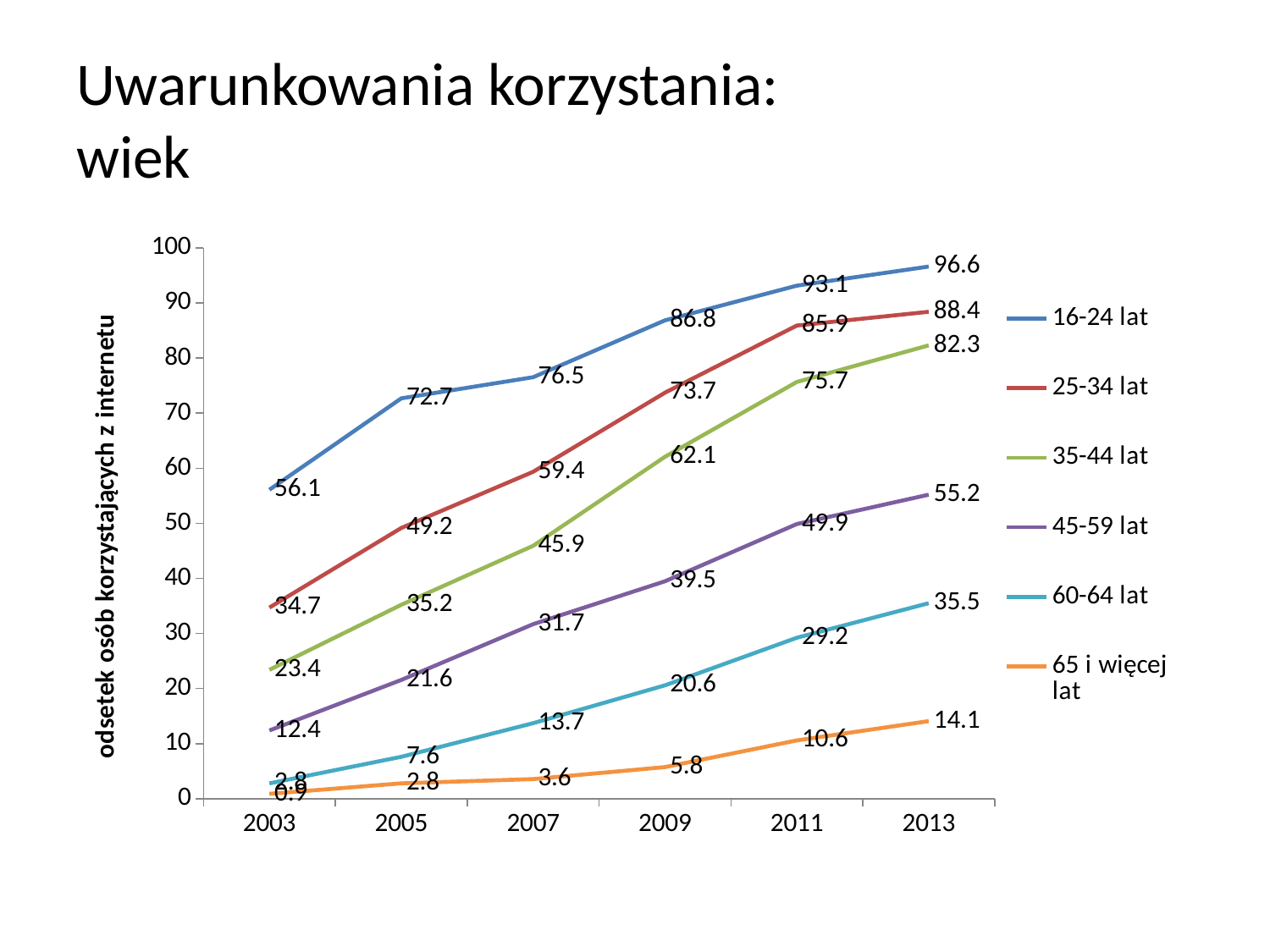

# Uwarunkowania korzystania: wiek

### Chart

| Category | 16-24 lat | 25-34 lat | 35-44 lat | 45-59 lat | 60-64 lat | 65 i więcej lat |
|---|---|---|---|---|---|---|
| 2003 | 56.1 | 34.7 | 23.4 | 12.4 | 2.8 | 0.9 |
| 2005 | 72.68326417704012 | 49.163636363636336 | 35.214881334188576 | 21.575342465753426 | 7.627118644067789 | 2.808573540280859 |
| 2007 | 76.52603231597838 | 59.352669188734744 | 45.91002044989772 | 31.695114773396114 | 13.722126929674099 | 3.57682619647355 |
| 2009 | 86.83847215830639 | 73.70817659869327 | 62.072384729796724 | 39.472190692395 | 20.592286501377387 | 5.756074545883463 |
| 2011 | 93.14285714285705 | 85.90232735597098 | 75.65868987188779 | 49.877327175638555 | 29.225551158846805 | 10.594013096351723 |
| 2013 | 96.6 | 88.4 | 82.3 | 55.2 | 35.5 | 14.1 |